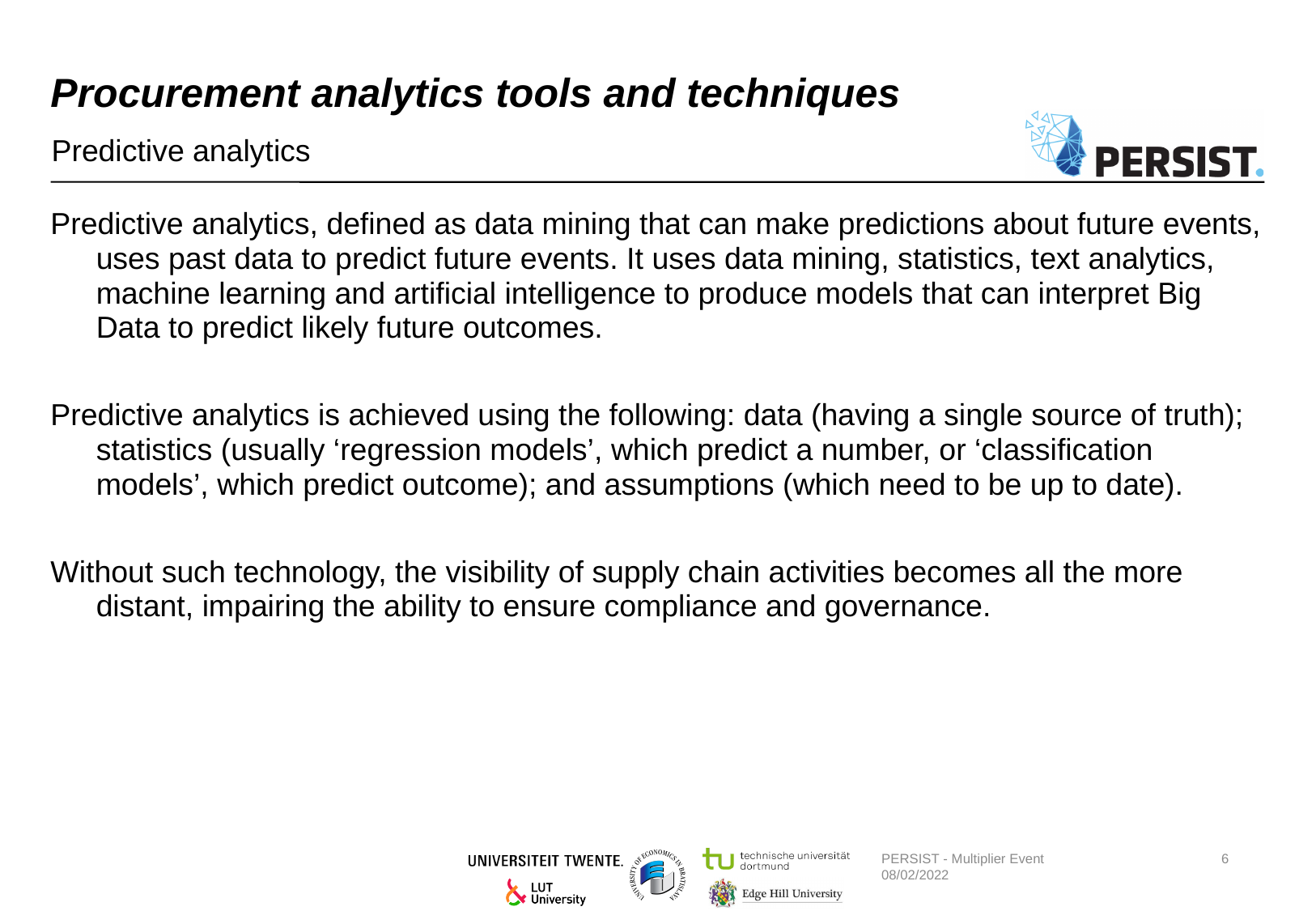

# Procurement analytics tools and techniques
Predictive analytics
Predictive analytics, defined as data mining that can make predictions about future events, uses past data to predict future events. It uses data mining, statistics, text analytics, machine learning and artificial intelligence to produce models that can interpret Big Data to predict likely future outcomes.

Predictive analytics is achieved using the following: data (having a single source of truth); statistics (usually ‘regression models’, which predict a number, or ‘classification models’, which predict outcome); and assumptions (which need to be up to date).

Without such technology, the visibility of supply chain activities becomes all the more distant, impairing the ability to ensure compliance and governance.